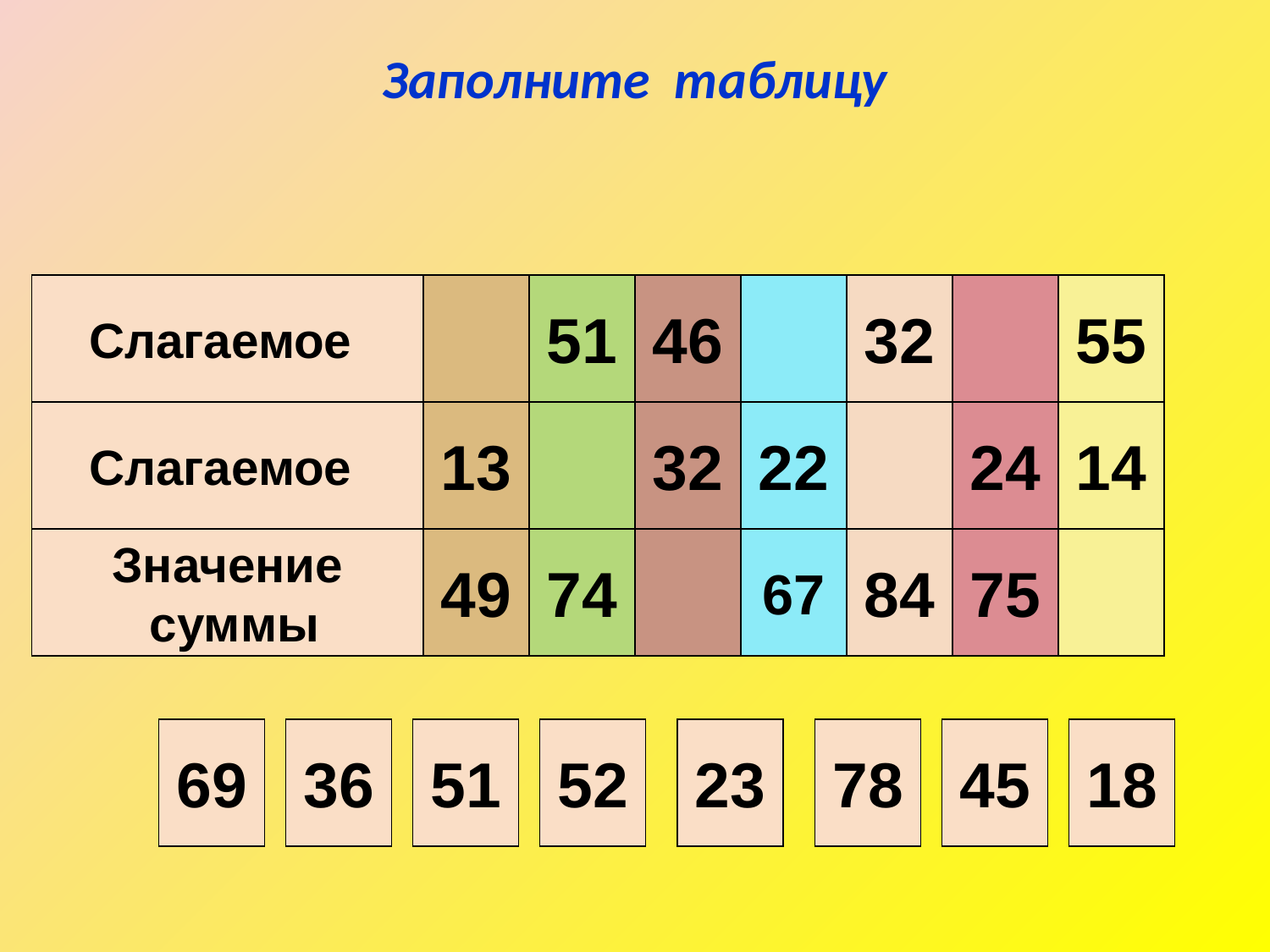

# Заполните  таблицу

Слагаемое

51
46

32

55
Слагаемое
13

32
22

24
14
Значение
 суммы
49
74

67
84
75

69
36
51
52
23
78
45
18